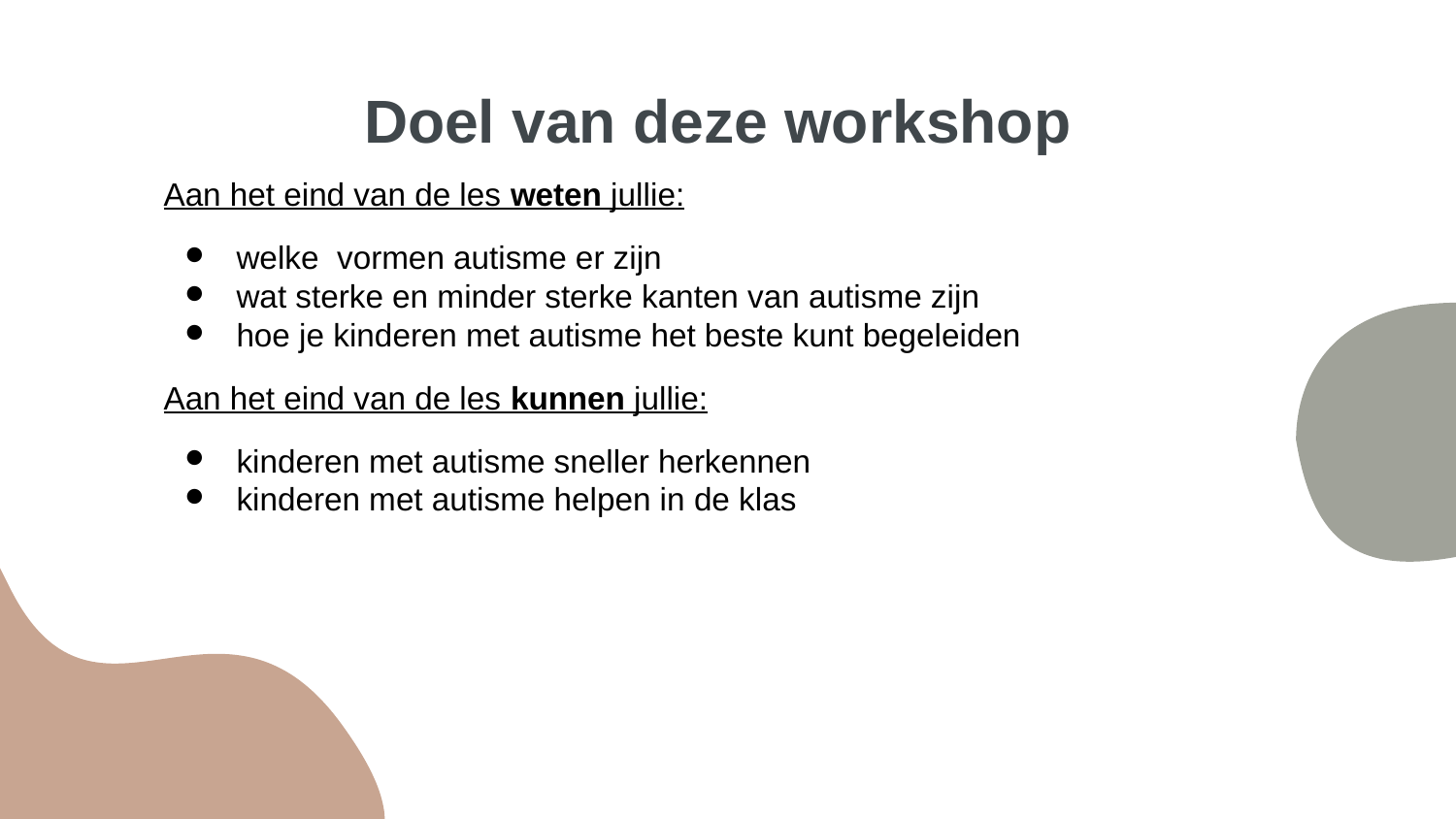

# Doel van deze workshop
Aan het eind van de les weten jullie:
welke  vormen autisme er zijn
wat sterke en minder sterke kanten van autisme zijn
hoe je kinderen met autisme het beste kunt begeleiden
Aan het eind van de les kunnen jullie:
kinderen met autisme sneller herkennen
kinderen met autisme helpen in de klas